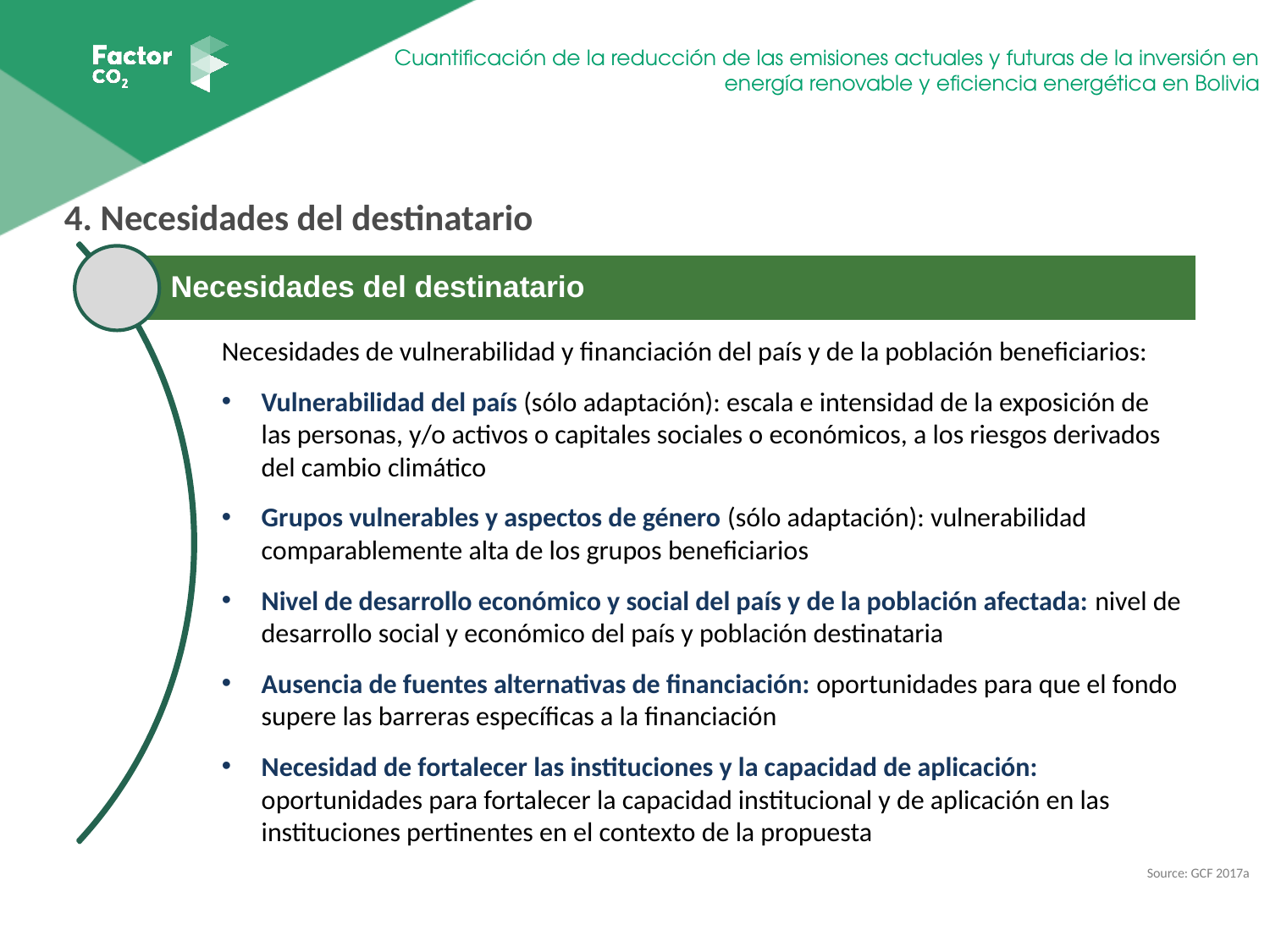

4. Necesidades del destinatario

Necesidades del destinatario
Necesidades de vulnerabilidad y financiación del país y de la población beneficiarios:
Vulnerabilidad del país (sólo adaptación): escala e intensidad de la exposición de las personas, y/o activos o capitales sociales o económicos, a los riesgos derivados del cambio climático
Grupos vulnerables y aspectos de género (sólo adaptación): vulnerabilidad comparablemente alta de los grupos beneficiarios
Nivel de desarrollo económico y social del país y de la población afectada: nivel de desarrollo social y económico del país y población destinataria
Ausencia de fuentes alternativas de financiación: oportunidades para que el fondo supere las barreras específicas a la financiación
Necesidad de fortalecer las instituciones y la capacidad de aplicación: oportunidades para fortalecer la capacidad institucional y de aplicación en las instituciones pertinentes en el contexto de la propuesta

Source: GCF 2017a